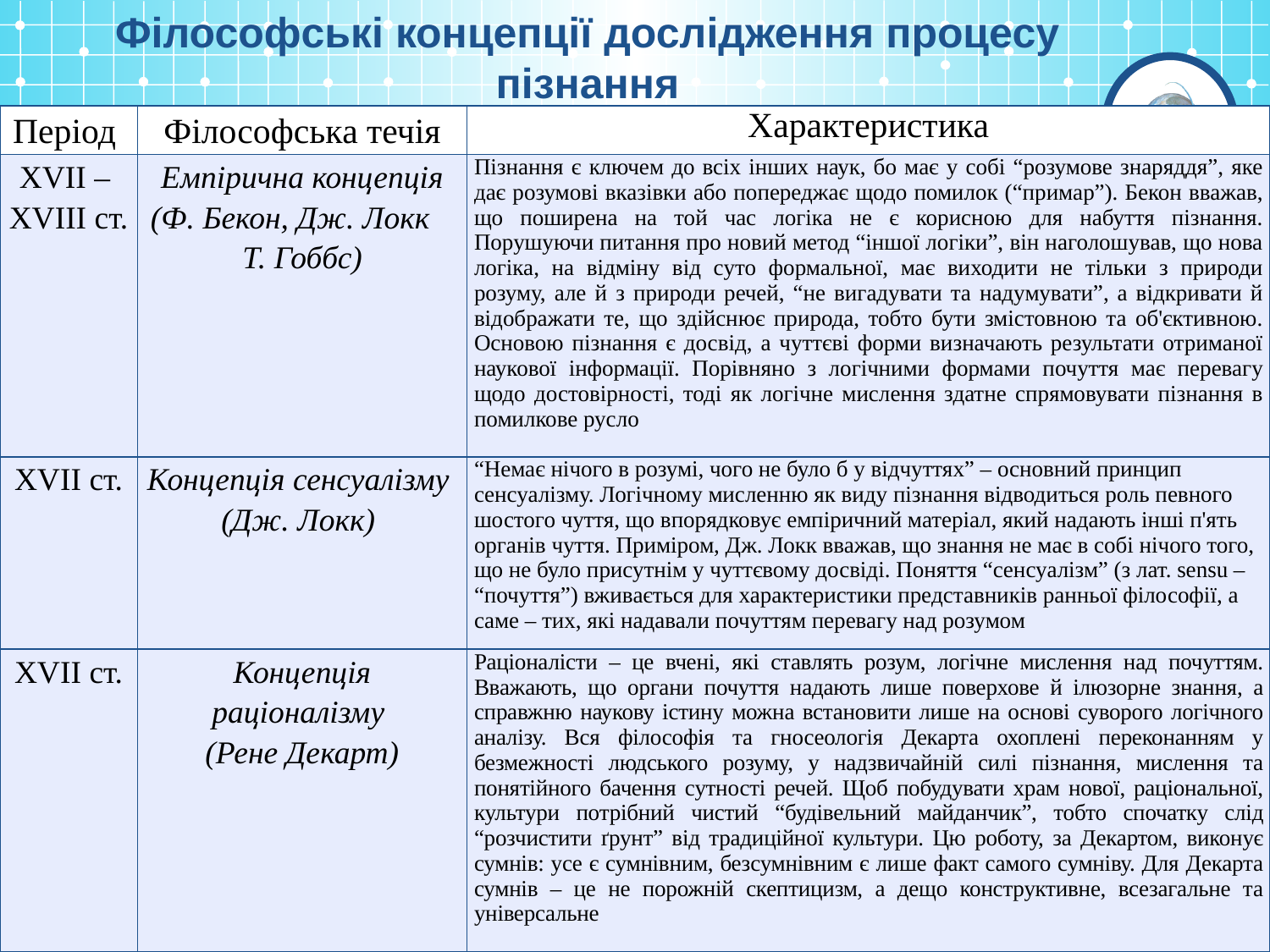

Філософські концепції дослідження процесу пізнання

| Період | Філософська течія | Характеристика |
| --- | --- | --- |
| XVII – XVIII ст. | Емпірична концепція (Ф. Бекон, Дж. Локк Т. Гоббс) | Пізнання є ключем до всіх інших наук, бо має у собі “розумове знаряддя”, яке дає розумові вказівки або попереджає щодо помилок (“примар”). Бекон вважав, що поширена на той час логіка не є корисною для набуття пізнання. Порушуючи питання про новий метод “іншої логіки”, він наголошував, що нова логіка, на відміну від суто формальної, має виходити не тільки з природи розуму, але й з природи речей, “не вигадувати та надумувати”, а відкривати й відображати те, що здійснює природа, тобто бути змістовною та об'єктивною. Основою пізнання є досвід, а чуттєві форми визначають результати отриманої наукової інформації. Порівняно з логічними формами почуття має перевагу щодо достовірності, тоді як логічне мислення здатне спрямовувати пізнання в помилкове русло |
| XVII ст. | Концепція сенсуалізму (Дж. Локк) | “Немає нічого в розумі, чого не було б у відчуттях” – основний принцип сенсуалізму. Логічному мисленню як виду пізнання відводиться роль певного шостого чуття, що впорядковує емпіричний матеріал, який надають інші п'ять органів чуття. Приміром, Дж. Локк вважав, що знання не має в собі нічого того, що не було присутнім у чуттєвому досвіді. Поняття “сенсуалізм” (з лат. sensu – “почуття”) вживається для характеристики представників ранньої філософії, а саме – тих, які надавали почуттям перевагу над розумом |
| XVII ст. | Концепція раціоналізму (Рене Декарт) | Раціоналісти – це вчені, які ставлять розум, логічне мислення над почуттям. Вважають, що органи почуття надають лише поверхове й ілюзорне знання, а справжню наукову істину можна встановити лише на основі суворого логічного аналізу. Вся філософія та гносеологія Декарта охоплені переконанням у безмежності людського розуму, у надзвичайній силі пізнання, мислення та понятійного бачення сутності речей. Щоб побудувати храм нової, раціональної, культури потрібний чистий “будівельний майданчик”, тобто спочатку слід “розчистити ґрунт” від традиційної культури. Цю роботу, за Декартом, виконує сумнів: усе є сумнівним, безсумнівним є лише факт самого сумніву. Для Декарта сумнів – це не порожній скептицизм, а дещо конструктивне, всезагальне та універсальне |